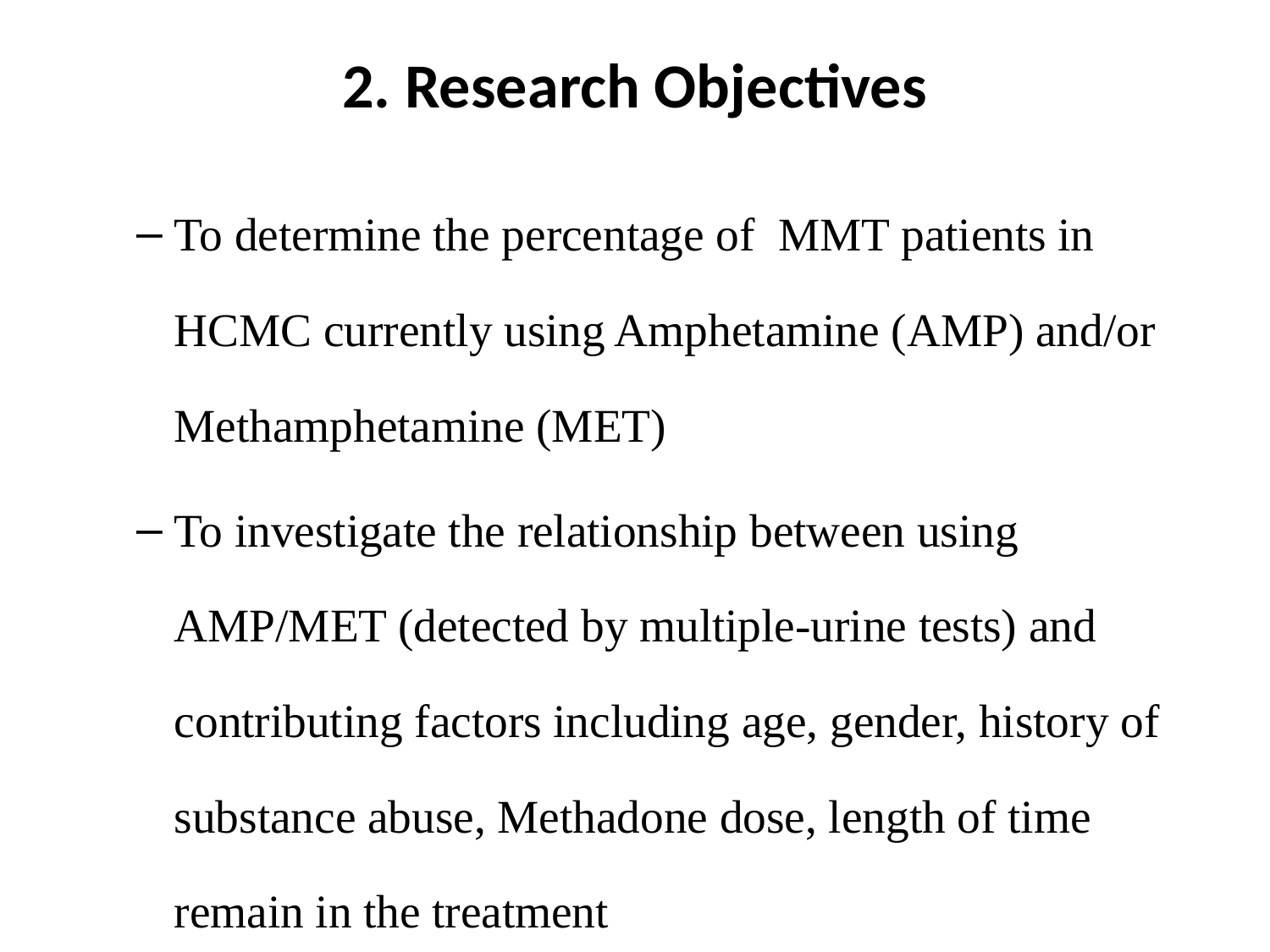

# 2. Research Objectives
To determine the percentage of  MMT patients in HCMC currently using Amphetamine (AMP) and/or Methamphetamine (MET)
To investigate the relationship between using AMP/MET (detected by multiple-urine tests) and contributing factors including age, gender, history of substance abuse, Methadone dose, length of time remain in the treatment